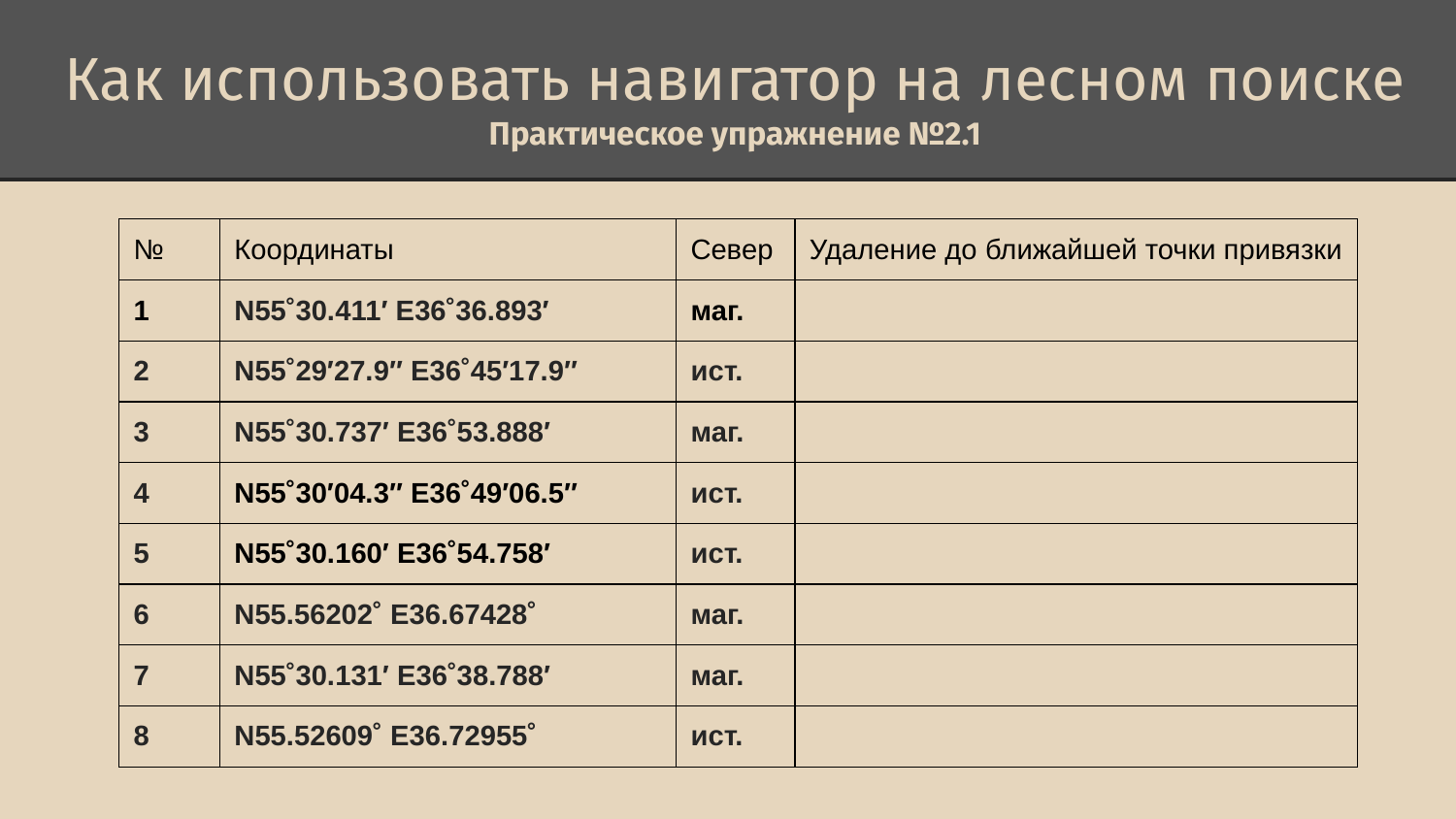

# Как использовать навигатор на лесном поиске
Практическое упражнение №2.1
| № | Координаты | Север | Удаление до ближайшей точки привязки |
| --- | --- | --- | --- |
| 1 | N55˚30.411′ E36˚36.893′ | маг. |  |
| 2 | N55˚29′27.9″ E36˚45′17.9″ | ист. |  |
| 3 | N55˚30.737′ E36˚53.888′ | маг. |  |
| 4 | N55˚30′04.3″ E36˚49′06.5″ | ист. |  |
| 5 | N55˚30.160′ E36˚54.758′ | ист. |  |
| 6 | N55.56202˚ E36.67428˚ | маг. |  |
| 7 | N55˚30.131′ E36˚38.788′ | маг. |  |
| 8 | N55.52609˚ E36.72955˚ | ист. |  |